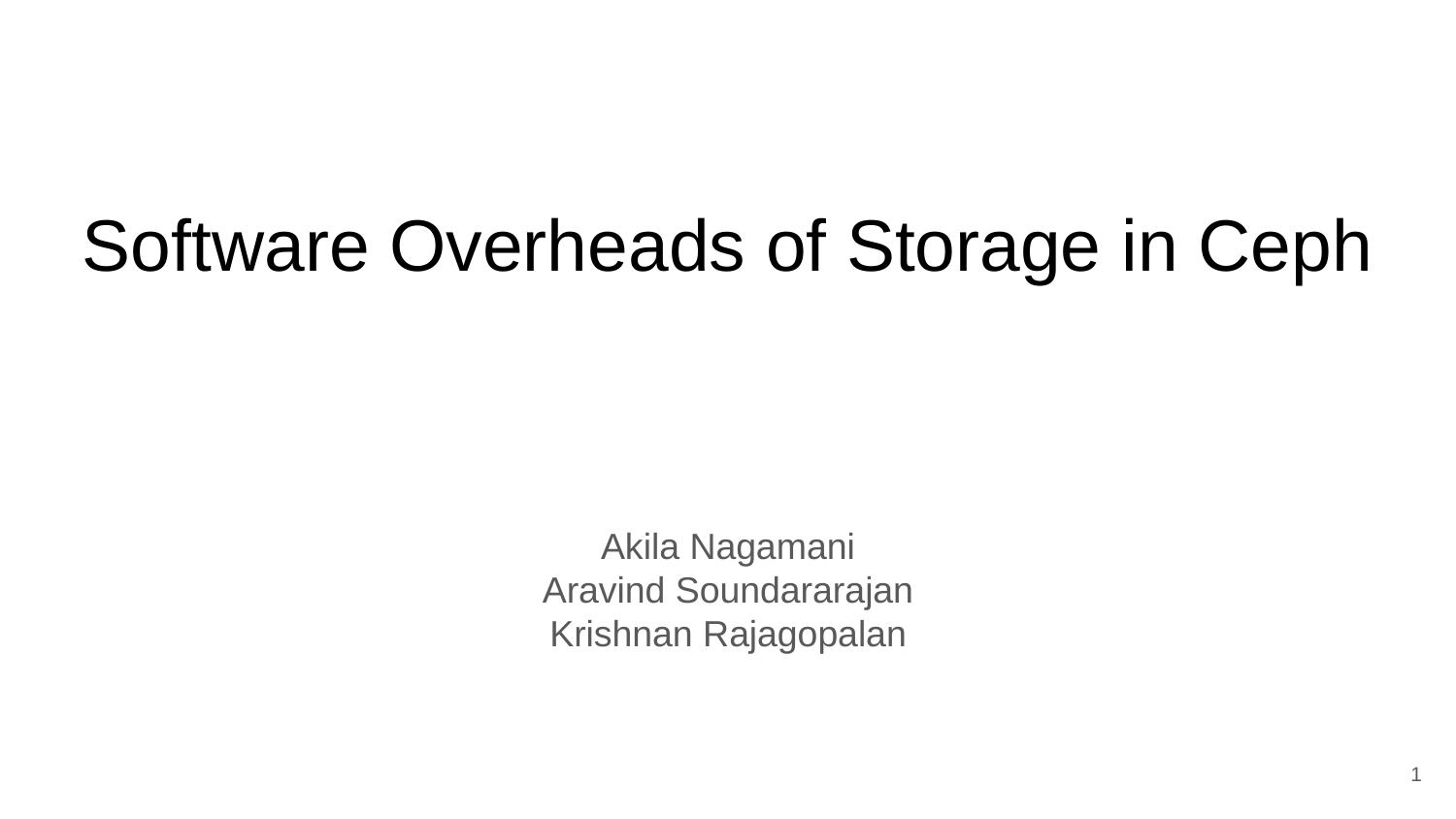

# Software Overheads of Storage in Ceph
Akila Nagamani
Aravind Soundararajan
Krishnan Rajagopalan
1